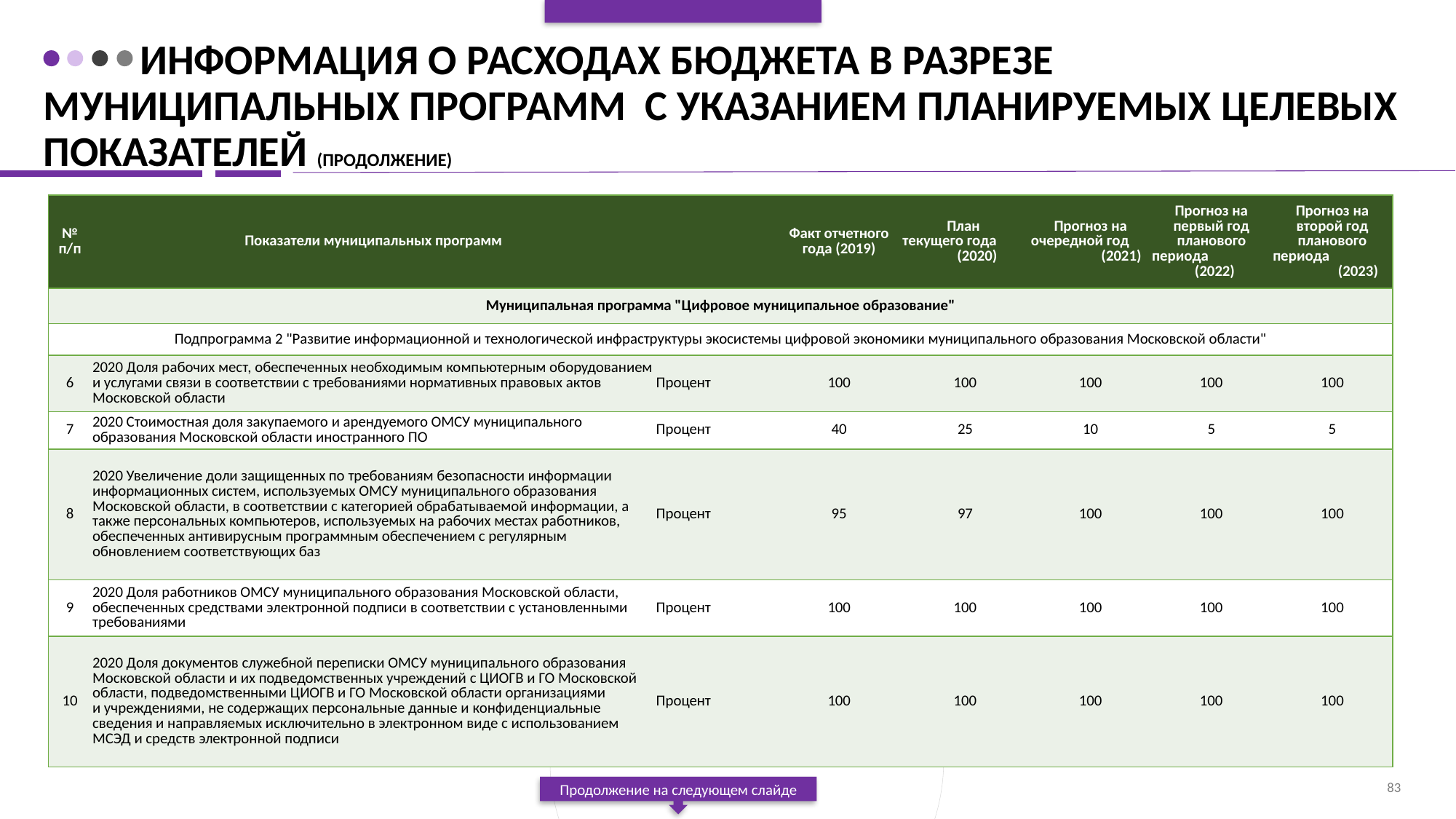

# Информация о расходах бюджета в разрезе муниципальных программ  с указанием планируемых целевых показателей (продолжение)
| № п/п | Показатели муниципальных программ |  | Факт отчетного года (2019) | План текущего года (2020) | Прогноз на очередной год (2021) | Прогноз на первый год планового периода (2022) | Прогноз на второй год планового периода (2023) |
| --- | --- | --- | --- | --- | --- | --- | --- |
| Муниципальная программа "Цифровое муниципальное образование" |  |  |  |  |  |  |  |
| Подпрограмма 2 "Развитие информационной и технологической инфраструктуры экосистемы цифровой экономики муниципального образования Московской области" |  |  |  |  |  |  |  |
| 6 | 2020 Доля рабочих мест, обеспеченных необходимым компьютерным оборудованием и услугами связи в соответствии с требованиями нормативных правовых актов Московской области | Процент | 100 | 100 | 100 | 100 | 100 |
| 7 | 2020 Стоимостная доля закупаемого и арендуемого ОМСУ муниципального образования Московской области иностранного ПО | Процент | 40 | 25 | 10 | 5 | 5 |
| 8 | 2020 Увеличение доли защищенных по требованиям безопасности информации информационных систем, используемых ОМСУ муниципального образования Московской области, в соответствии с категорией обрабатываемой информации, а также персональных компьютеров, используемых на рабочих местах работников, обеспеченных антивирусным программным обеспечением с регулярным обновлением соответствующих баз | Процент | 95 | 97 | 100 | 100 | 100 |
| 9 | 2020 Доля работников ОМСУ муниципального образования Московской области, обеспеченных средствами электронной подписи в соответствии с установленными требованиями | Процент | 100 | 100 | 100 | 100 | 100 |
| 10 | 2020 Доля документов служебной переписки ОМСУ муниципального образования Московской области и их подведомственных учреждений с ЦИОГВ и ГО Московской области, подведомственными ЦИОГВ и ГО Московской области организациями и учреждениями, не содержащих персональные данные и конфиденциальные сведения и направляемых исключительно в электронном виде с использованием МСЭД и средств электронной подписи | Процент | 100 | 100 | 100 | 100 | 100 |
83
Продолжение на следующем слайде